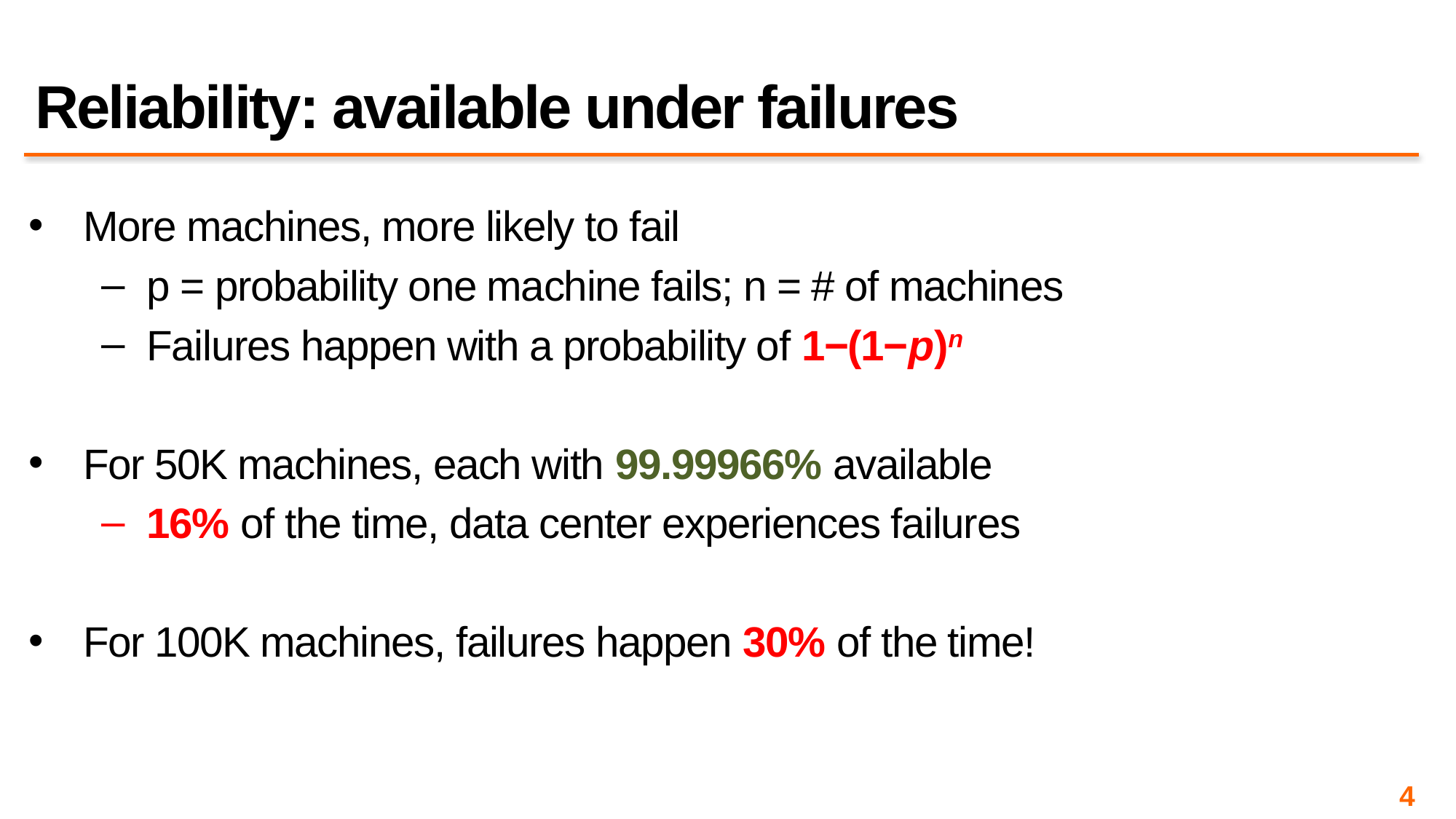

# Reliability: available under failures
More machines, more likely to fail
p = probability one machine fails; n = # of machines
Failures happen with a probability of 1−(1−p)n

For 50K machines, each with 99.99966% available
16% of the time, data center experiences failures

For 100K machines, failures happen 30% of the time!
4